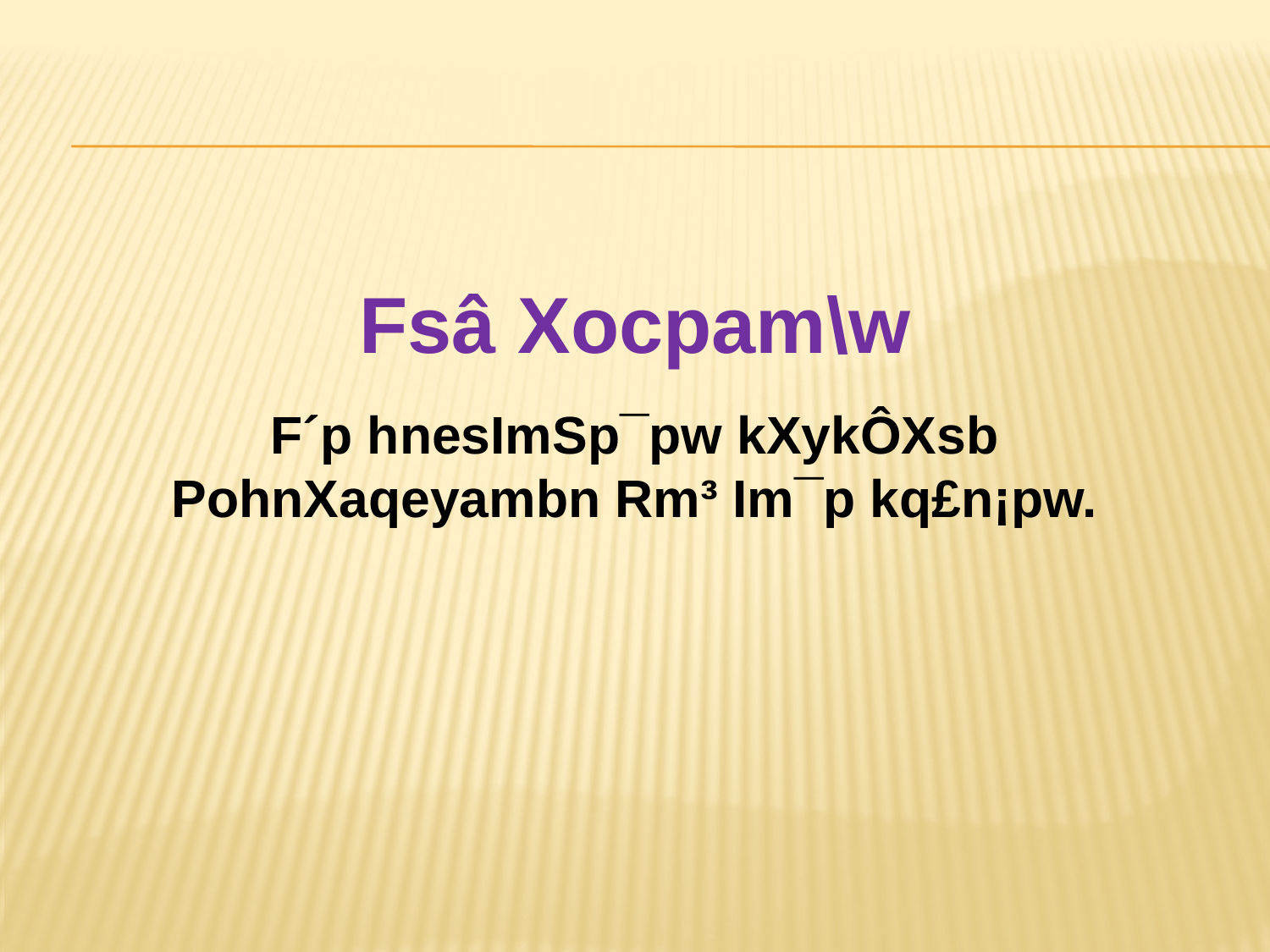

Fsâ Xocpam\w

F´p hnesImSp¯pw kXykÔXsb
PohnXaqeyambn Rm³ Im¯p kq£n¡pw.